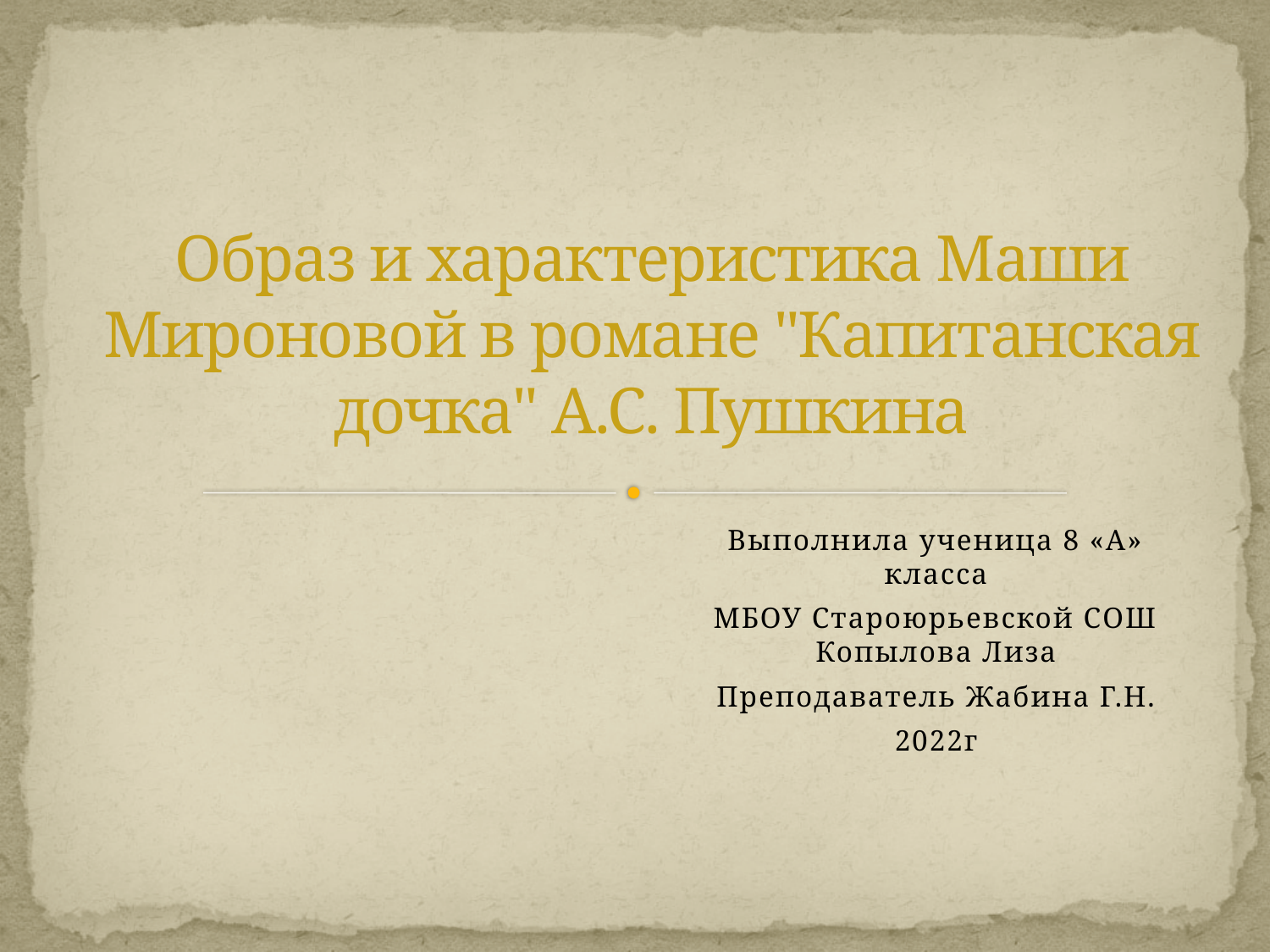

# Образ и характеристика Маши Мироновой в романе "Капитанская дочка" А.С. Пушкина
Выполнила ученица 8 «А» класса
 МБОУ Староюрьевской СОШ  Копылова Лиза
Преподаватель Жабина Г.Н.
2022г